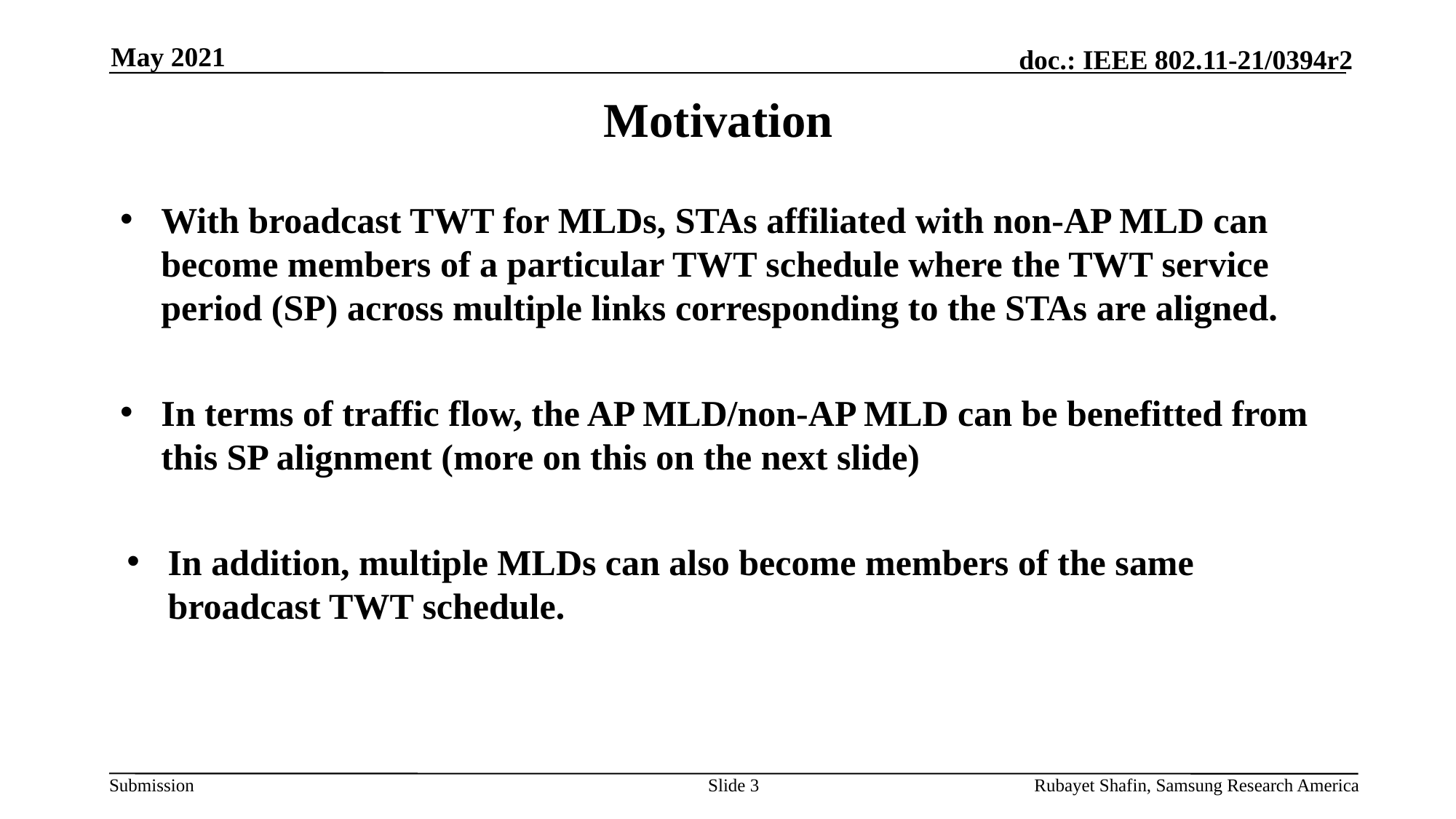

May 2021
# Motivation
With broadcast TWT for MLDs, STAs affiliated with non-AP MLD can become members of a particular TWT schedule where the TWT service period (SP) across multiple links corresponding to the STAs are aligned.

In terms of traffic flow, the AP MLD/non-AP MLD can be benefitted from this SP alignment (more on this on the next slide)

In addition, multiple MLDs can also become members of the same broadcast TWT schedule.

Slide 3
Rubayet Shafin, Samsung Research America